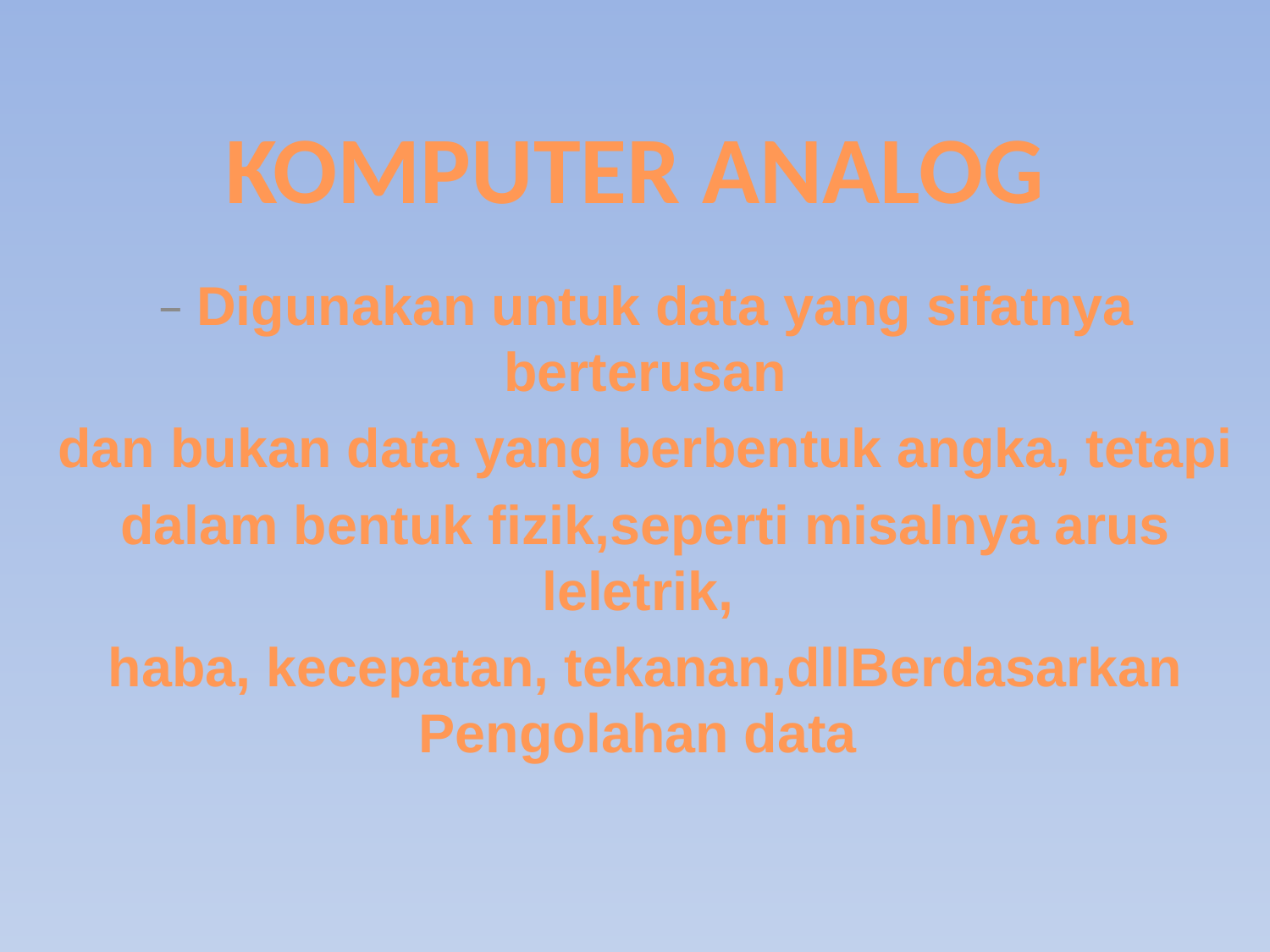

# KOMPUTER ANALOG
– Digunakan untuk data yang sifatnya berterusan
dan bukan data yang berbentuk angka, tetapi
dalam bentuk fizik,seperti misalnya arus leletrik,
haba, kecepatan, tekanan,dllBerdasarkan Pengolahan data